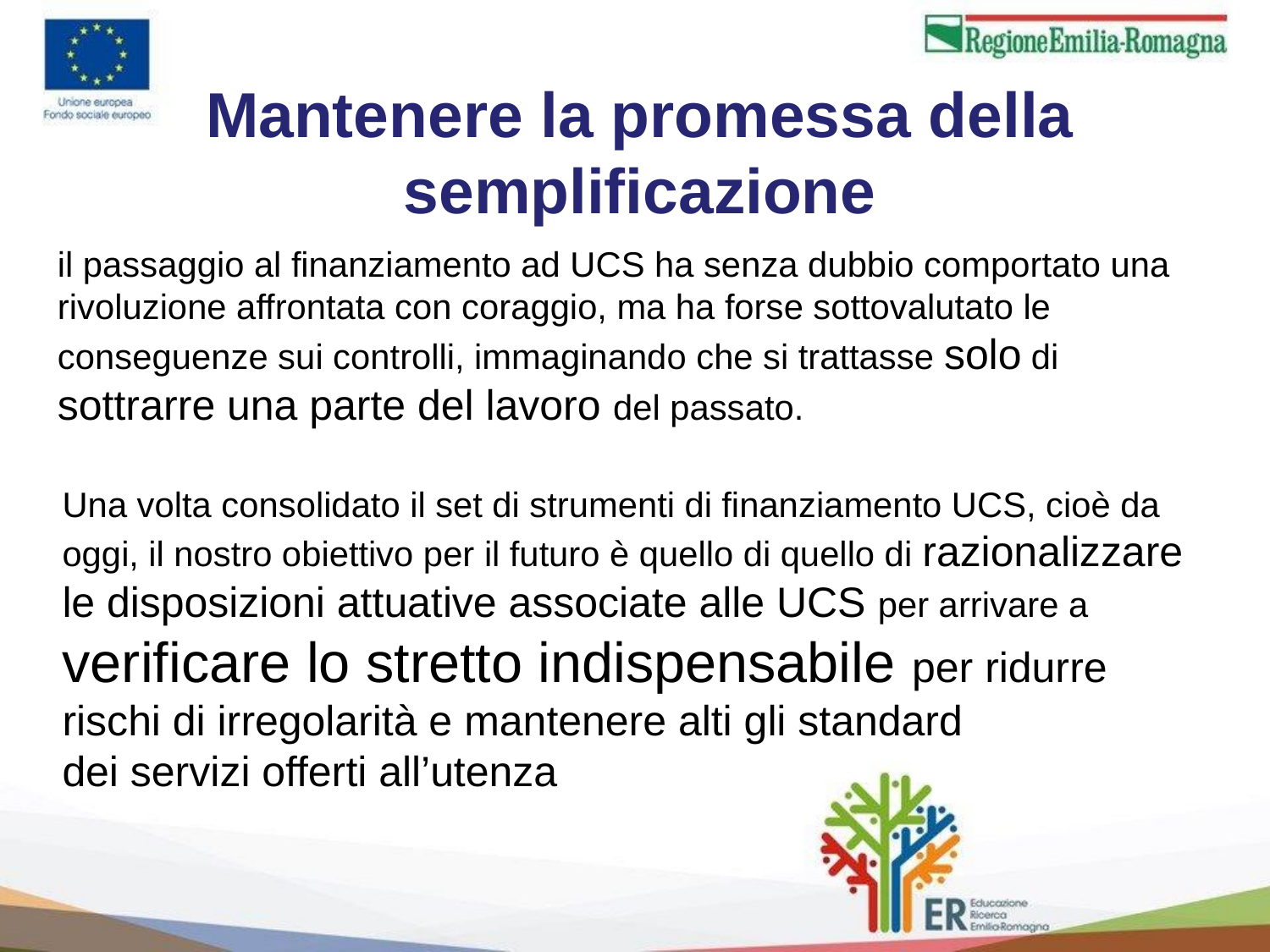

# Mantenere la promessa della semplificazione
il passaggio al finanziamento ad UCS ha senza dubbio comportato una rivoluzione affrontata con coraggio, ma ha forse sottovalutato le conseguenze sui controlli, immaginando che si trattasse solo di sottrarre una parte del lavoro del passato.
Una volta consolidato il set di strumenti di finanziamento UCS, cioè da oggi, il nostro obiettivo per il futuro è quello di quello di razionalizzare le disposizioni attuative associate alle UCS per arrivare a verificare lo stretto indispensabile per ridurre rischi di irregolarità e mantenere alti gli standard
dei servizi offerti all’utenza